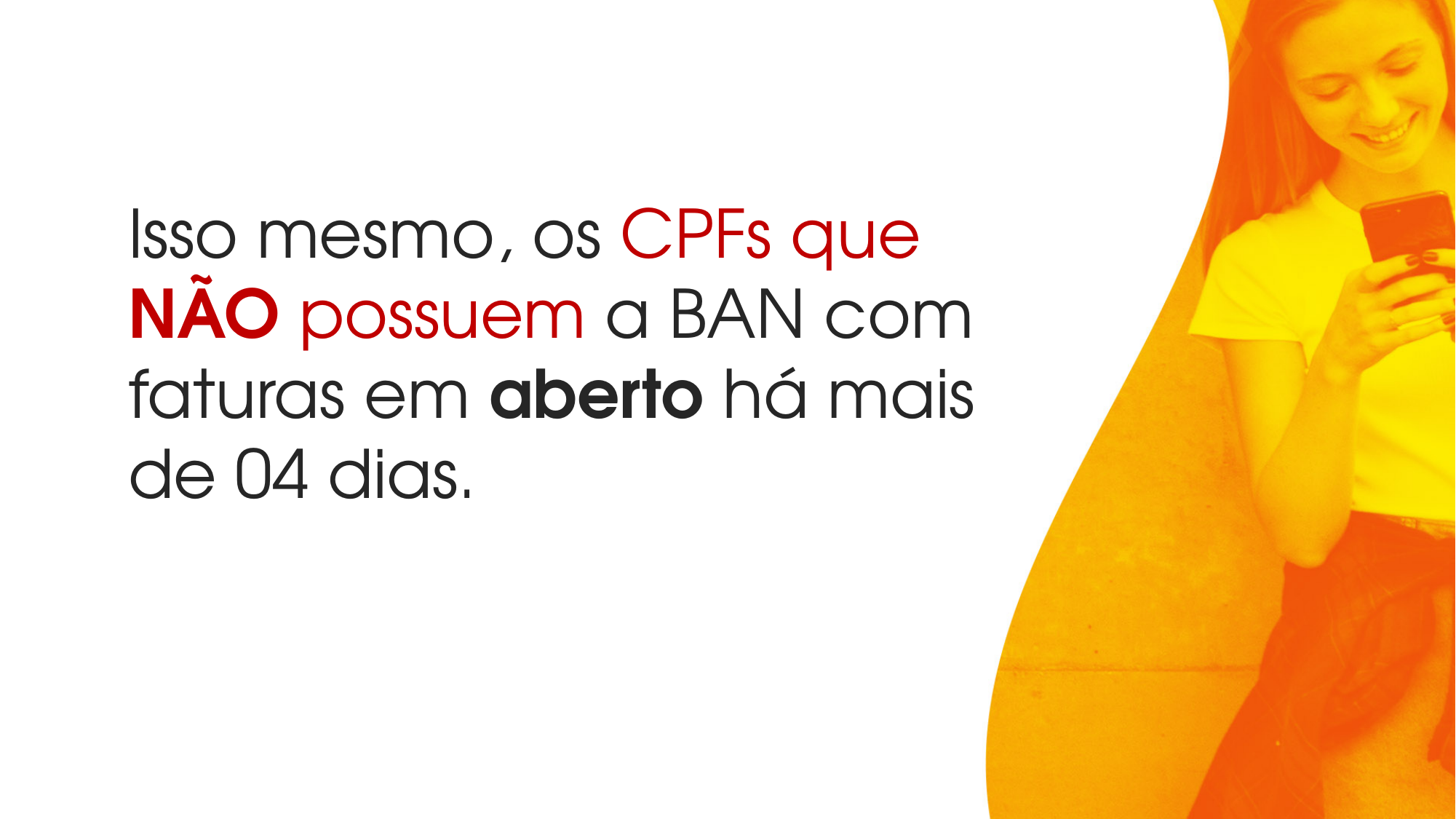

Isso mesmo, os CPFs que NÃO possuem a BAN com faturas em aberto há mais de 04 dias.